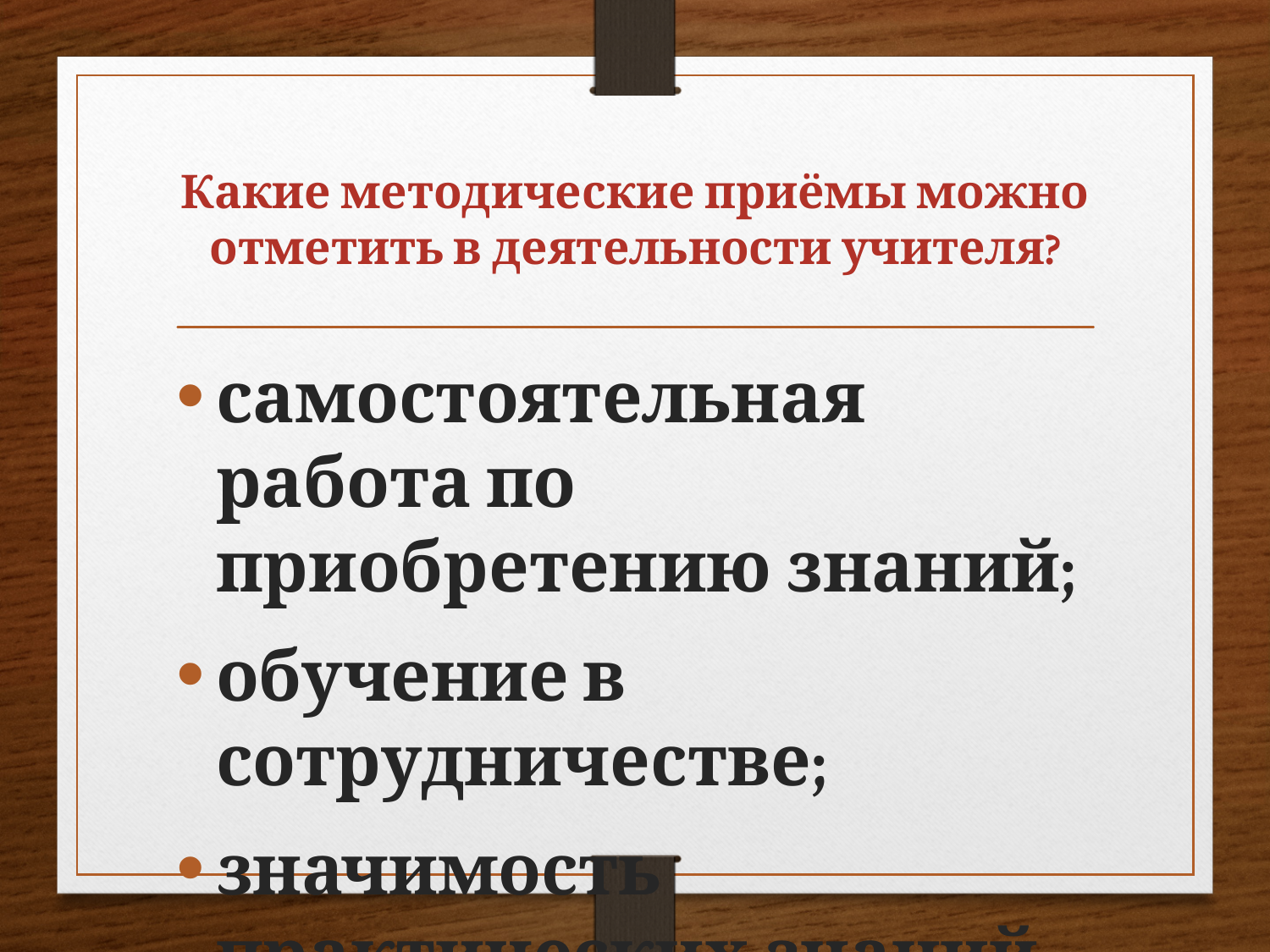

# Какие методические приёмы можно отметить в деятельности учителя?
самостоятельная работа по приобретению знаний;
обучение в сотрудничестве;
значимость практических знаний.